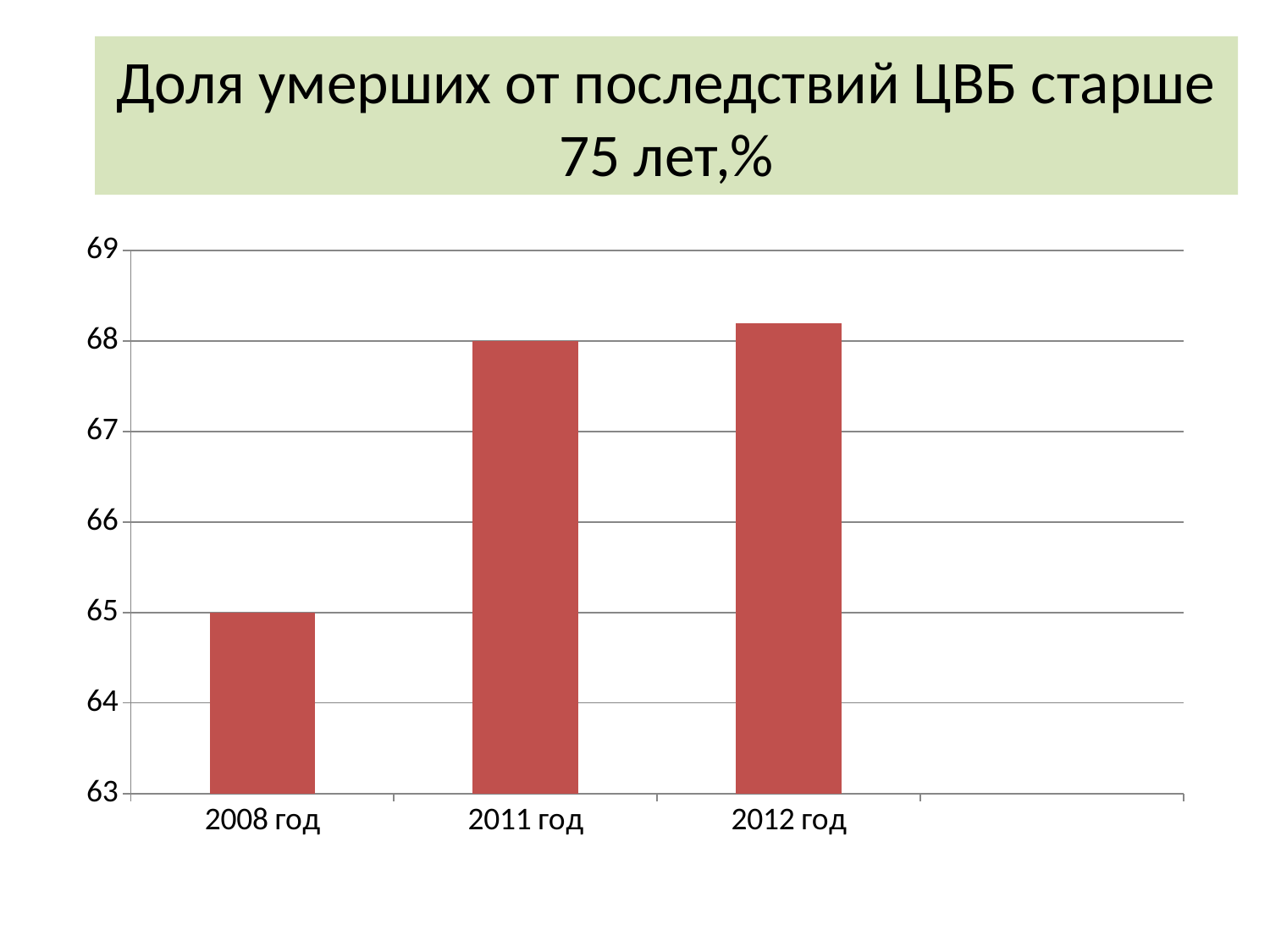

# Доля умерших от последствий ЦВБ старше 75 лет,%

### Chart

| Category | Ряд 1 | Процент умерших от последствий ЦВБ старше 75 лет |
|---|---|---|
| 2008 год | None | 65.0 |
| 2011 год | None | 68.0 |
| 2012 год | None | 68.2 |